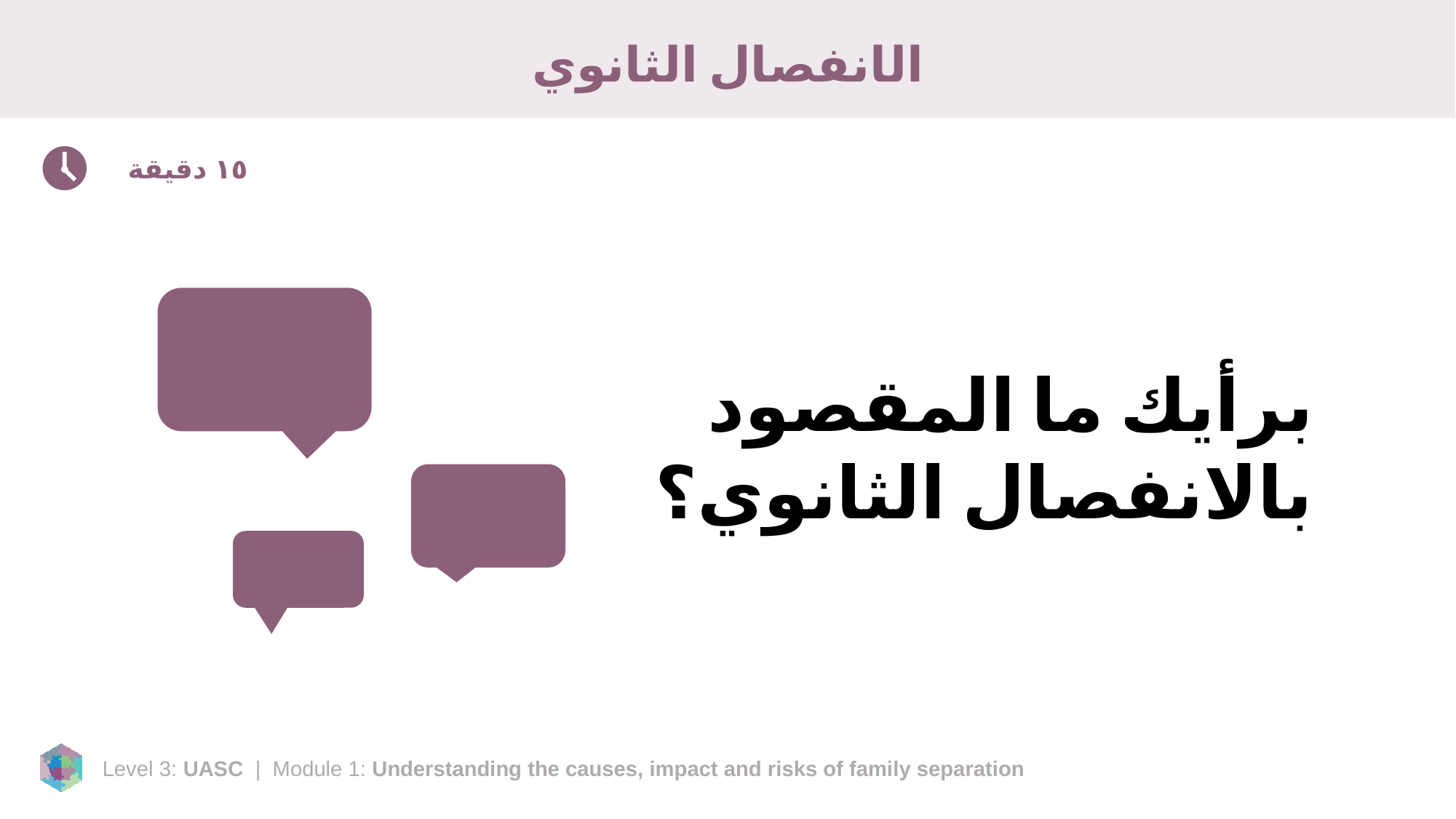

# الانفصال الثانوي
١٥ دقيقة

برأيك ما المقصود بالانفصال الثانوي؟